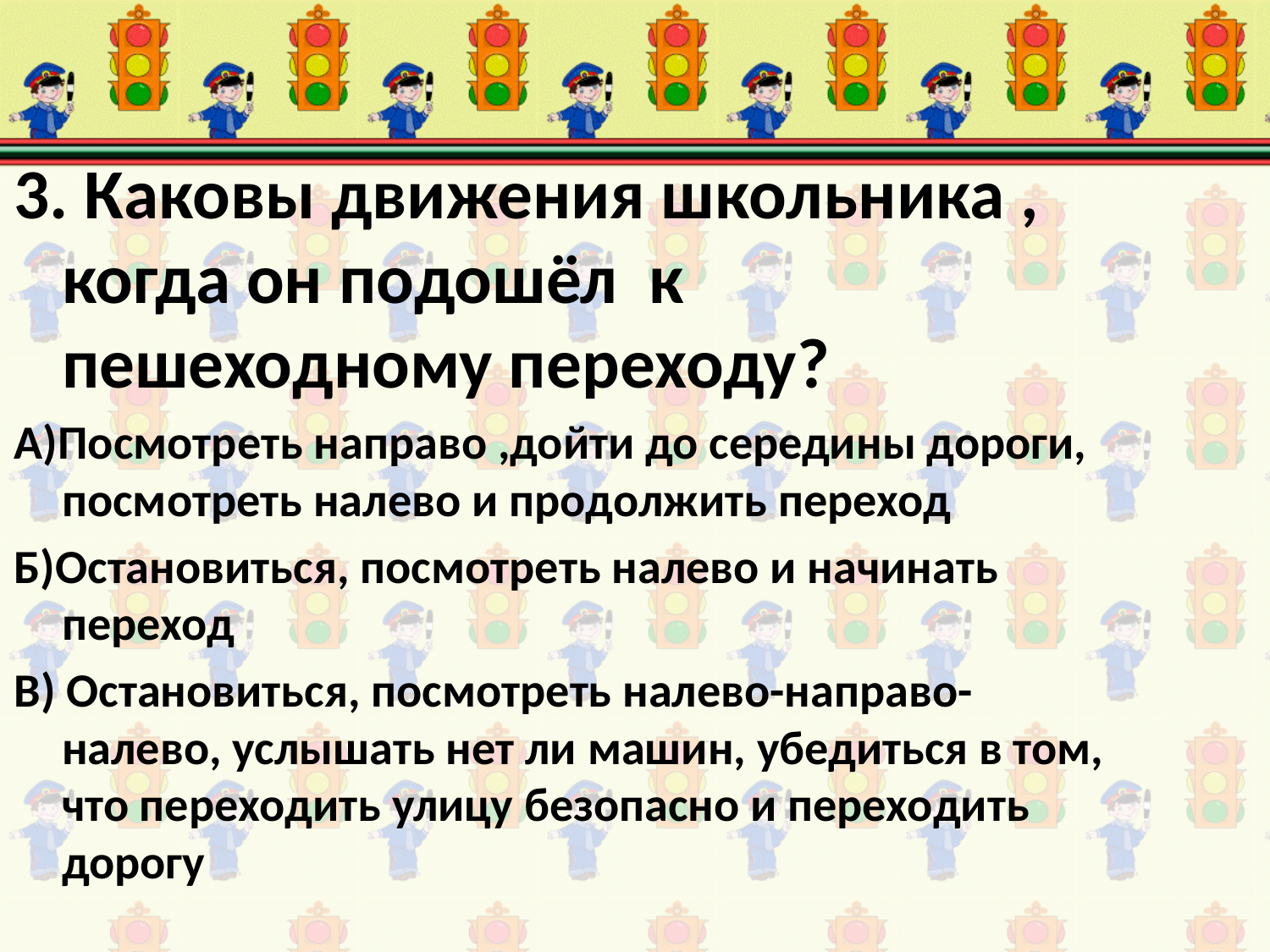

#

3. Каковы движения школьника , когда он подошёл  к пешеходному переходу?
А)Посмотреть направо ,дойти до середины дороги, посмотреть налево и продолжить переход
Б)Остановиться, посмотреть налево и начинать переход
В) Остановиться, посмотреть налево-направо-налево, услышать нет ли машин, убедиться в том, что переходить улицу безопасно и переходить дорогу